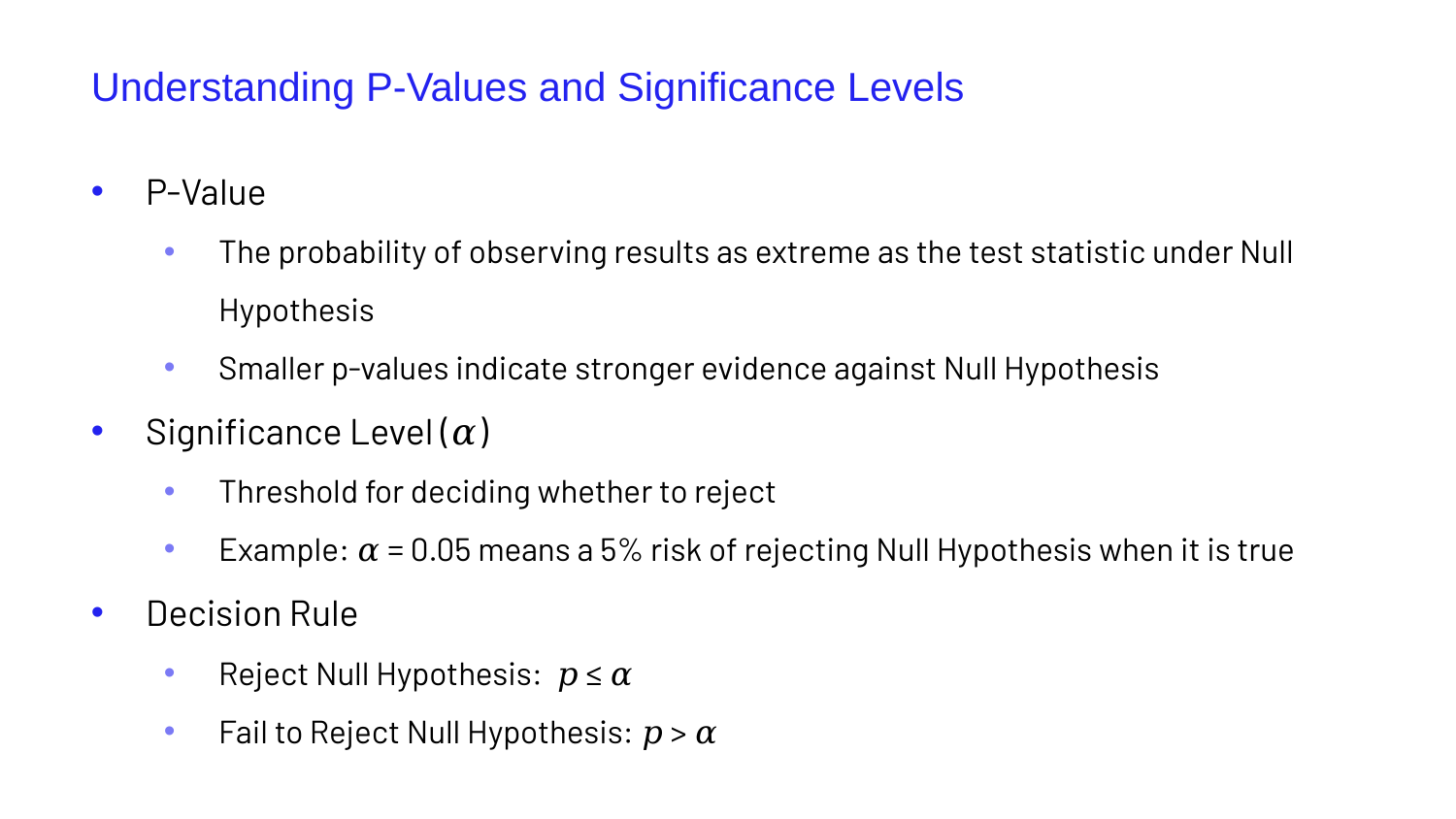

Understanding P-Values and Significance Levels
P-Value
The probability of observing results as extreme as the test statistic under Null Hypothesis
Smaller p-values indicate stronger evidence against Null Hypothesis
Significance Level (𝛼)
Threshold for deciding whether to reject
Example: 𝛼 = 0.05 means a 5% risk of rejecting Null Hypothesis when it is true
Decision Rule
Reject Null Hypothesis:  𝑝 ≤ 𝛼
Fail to Reject Null Hypothesis: 𝑝 > 𝛼